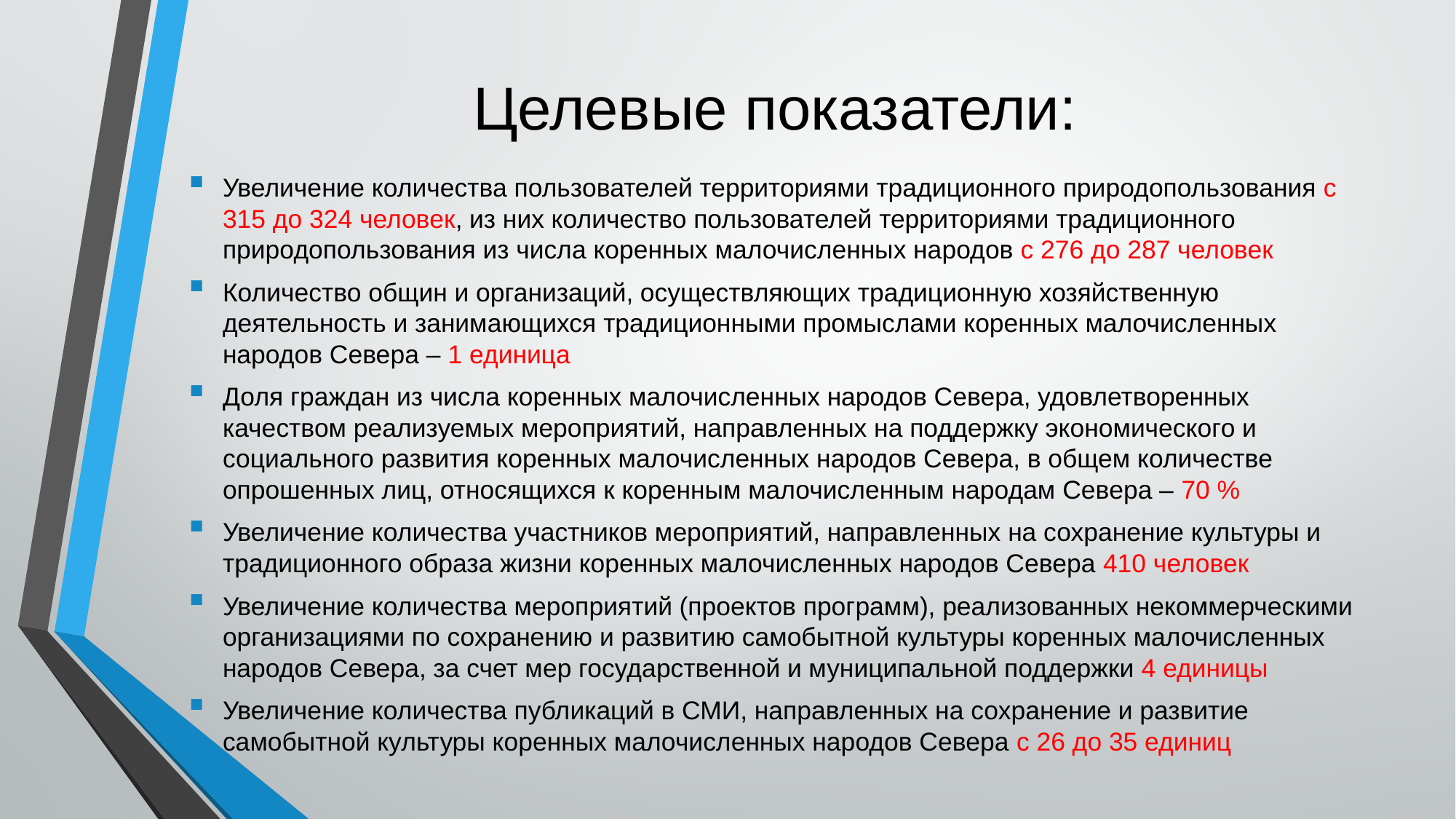

# Целевые показатели:
Увеличение количества пользователей территориями традиционного природопользования с 315 до 324 человек, из них количество пользователей территориями традиционного природопользования из числа коренных малочисленных народов с 276 до 287 человек
Количество общин и организаций, осуществляющих традиционную хозяйственную деятельность и занимающихся традиционными промыслами коренных малочисленных народов Севера – 1 единица
Доля граждан из числа коренных малочисленных народов Севера, удовлетворенных качеством реализуемых мероприятий, направленных на поддержку экономического и социального развития коренных малочисленных народов Севера, в общем количестве опрошенных лиц, относящихся к коренным малочисленным народам Севера – 70 %
Увеличение количества участников мероприятий, направленных на сохранение культуры и традиционного образа жизни коренных малочисленных народов Севера 410 человек
Увеличение количества мероприятий (проектов программ), реализованных некоммерческими организациями по сохранению и развитию самобытной культуры коренных малочисленных народов Севера, за счет мер государственной и муниципальной поддержки 4 единицы
Увеличение количества публикаций в СМИ, направленных на сохранение и развитие самобытной культуры коренных малочисленных народов Севера с 26 до 35 единиц